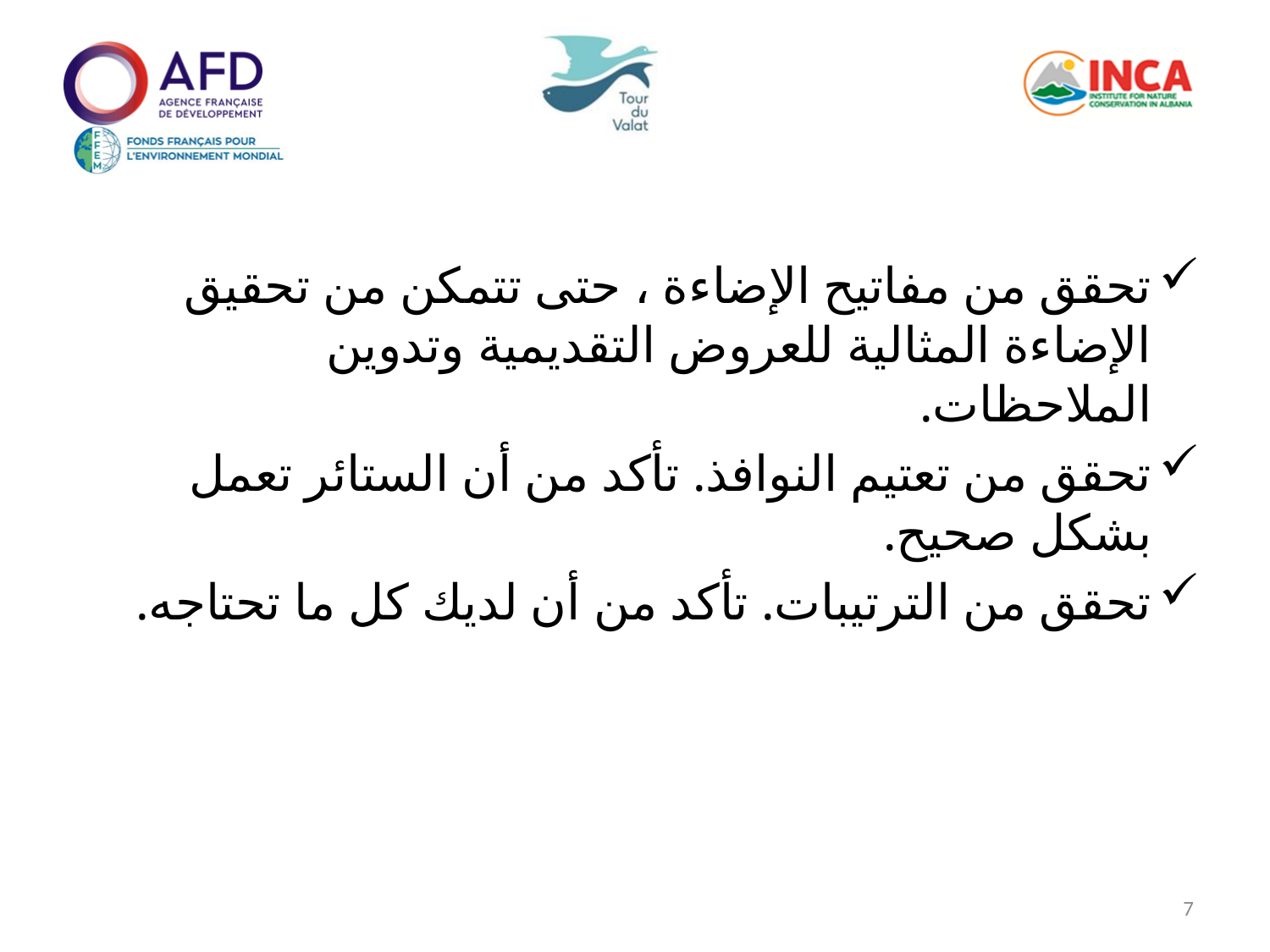

تحقق من مفاتيح الإضاءة ، حتى تتمكن من تحقيق الإضاءة المثالية للعروض التقديمية وتدوين الملاحظات.
تحقق من تعتيم النوافذ. تأكد من أن الستائر تعمل بشكل صحيح.
تحقق من الترتيبات. تأكد من أن لديك كل ما تحتاجه.
7